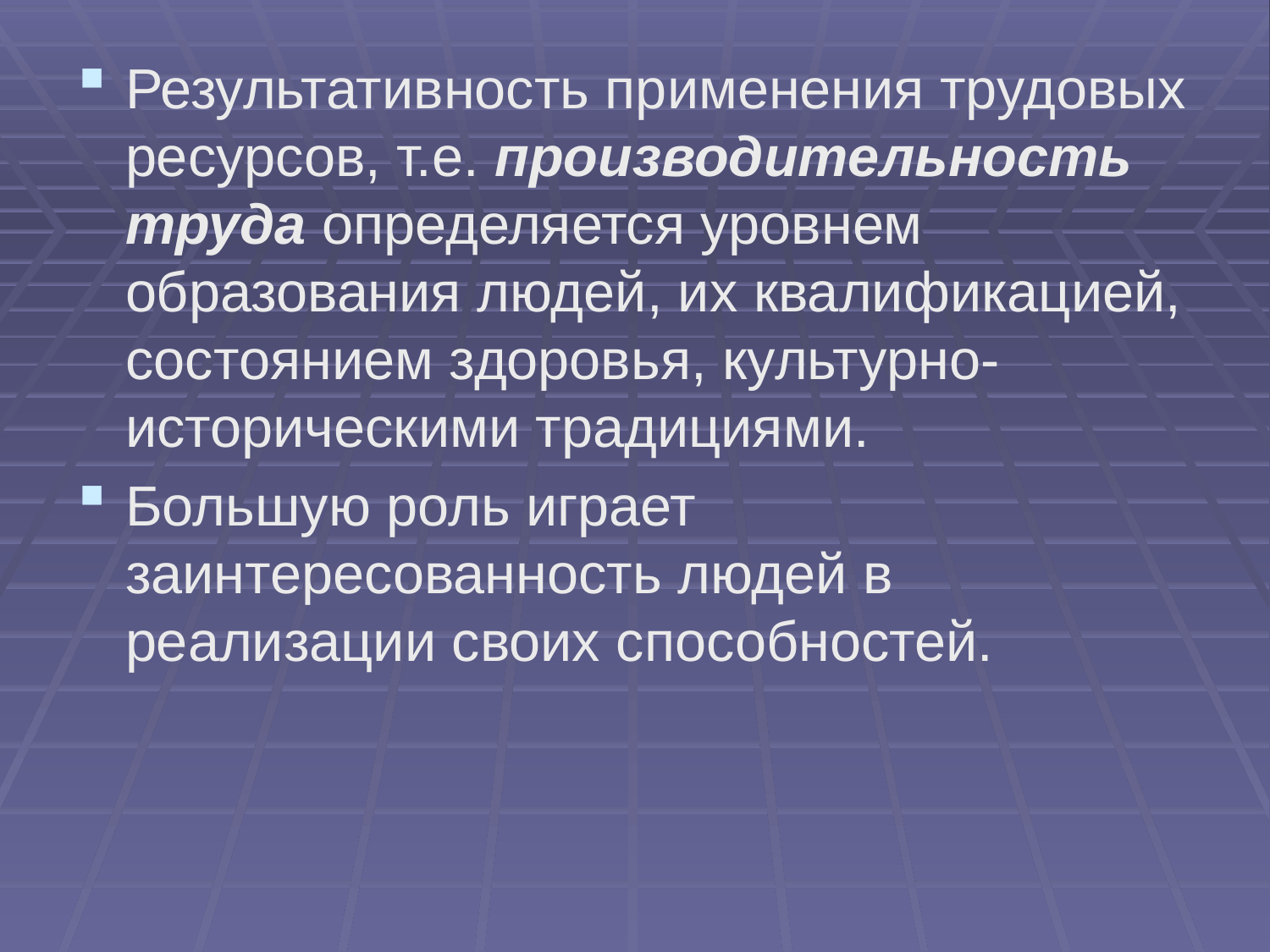

#
Результативность применения трудовых ресурсов, т.е. производительность труда определяется уровнем образования людей, их квалификацией, состоянием здоровья, культурно-историческими традициями.
Большую роль играет заинтересованность людей в реализации своих способностей.